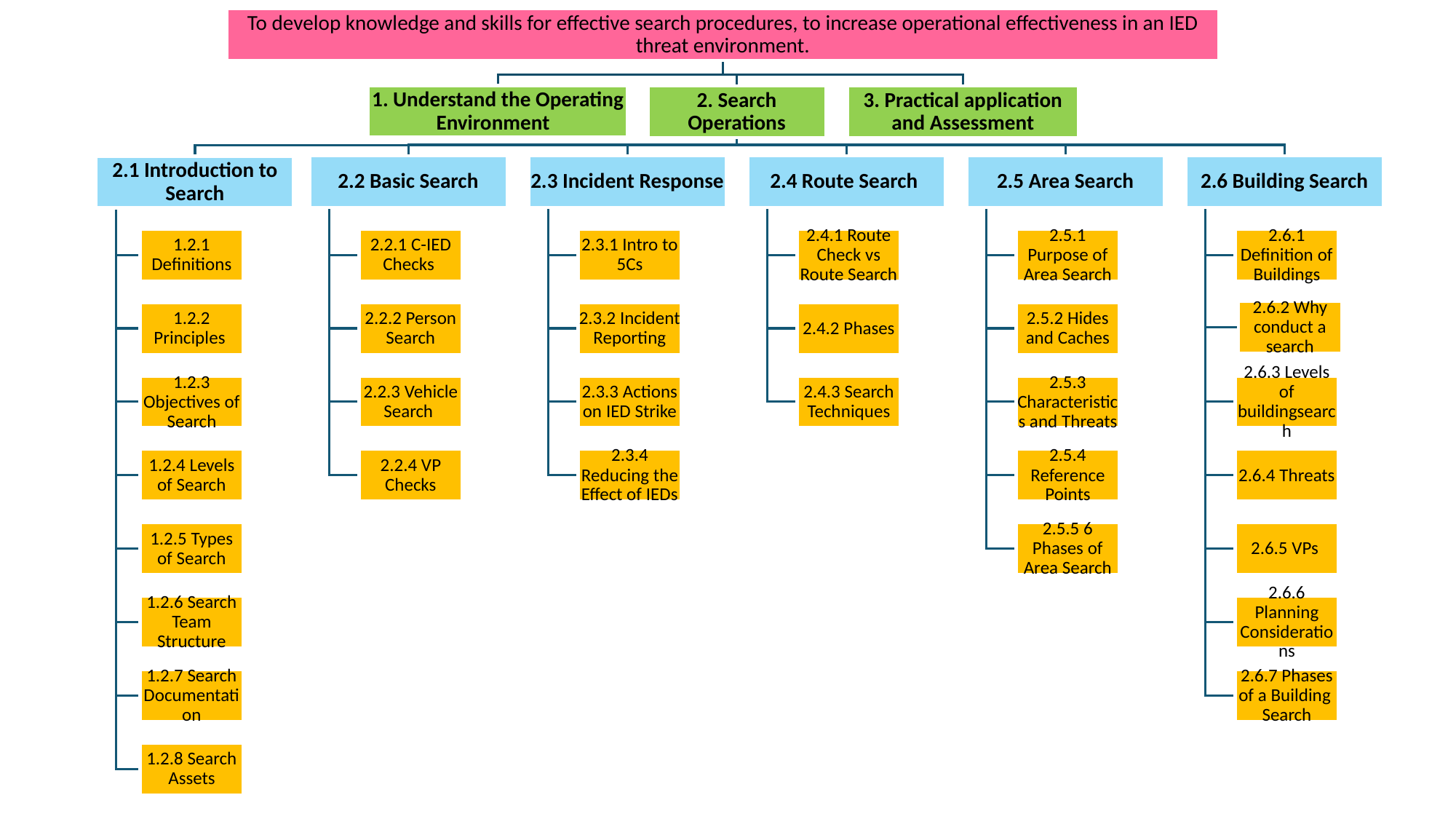

To develop knowledge and skills for effective search procedures, to increase operational effectiveness in an IED threat environment.
1. Understand the Operating Environment
2. Search Operations
2.1 Introduction to Search
1.2.1 Definitions
1.2.2 Principles
1.2.3 Objectives of Search
1.2.4 Levels of Search
1.2.5 Types of Search
1.2.6 Search Team Structure
1.2.7 Search Documentation
1.2.8 Search Assets
2.2 Basic Search
2.2.1 C-IED Checks
2.2.2 Person Search
2.2.3 Vehicle Search
2.2.4 VP Checks
2.3 Incident Response
2.3.1 Intro to 5Cs
2.3.2 Incident Reporting
2.3.3 Actions on IED Strike
2.3.4 Reducing the Effect of IEDs
2.4 Route Search
2.4.1 Route Check vs Route Search
2.4.2 Phases
2.4.3 Search Techniques
2.5 Area Search
2.5.1 Purpose of Area Search
2.5.2 Hides and Caches
2.5.3 Characteristics and Threats
2.5.4 Reference Points
2.5.5 6 Phases of Area Search
2.6 Building Search
2.6.1 Definition of Buildings
2.6.2 Why conduct a search
2.6.3 Levels of buildingsearch
2.6.4 Threats
2.6.5 VPs
2.6.6 Planning Considerations
2.6.7 Phases of a Building  Search
3. Practical application and Assessment